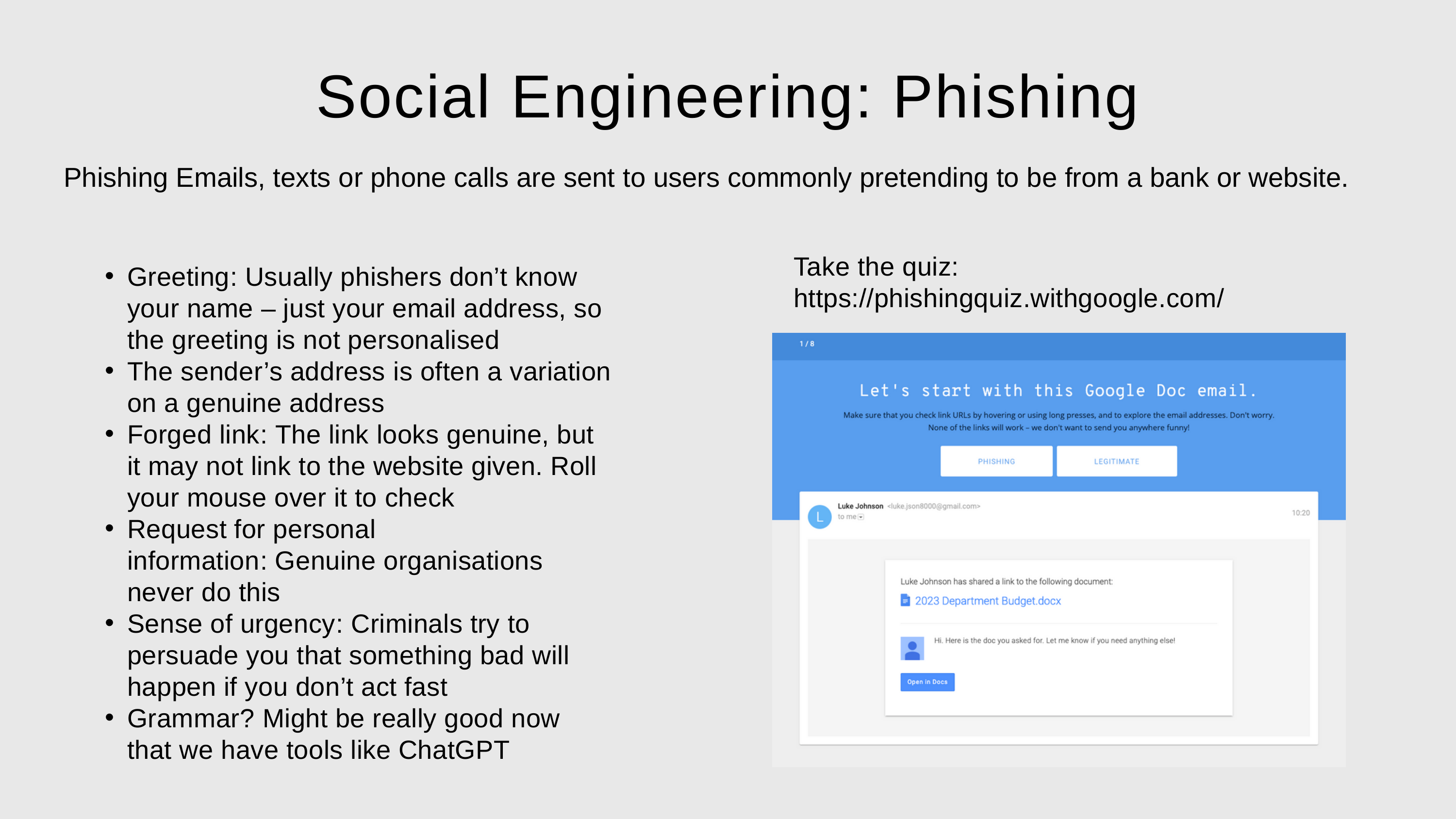

Social Engineering: Phishing
Phishing Emails, texts or phone calls are sent to users commonly pretending to be from a bank or website​.
Take the quiz: https://phishingquiz.withgoogle.com/
Greeting: Usually phishers don’t know your name – just your email address, so the greeting is not personalised​
The sender’s address is often a variation on a genuine address​
Forged link: The link looks genuine, but it may not link to the website given. Roll your mouse over it to check​
Request for personal information: Genuine organisations never do this​
Sense of urgency: Criminals try to persuade you that something bad will happen if you don’t act fast​
Grammar? Might be really good now that we have tools like ChatGPT